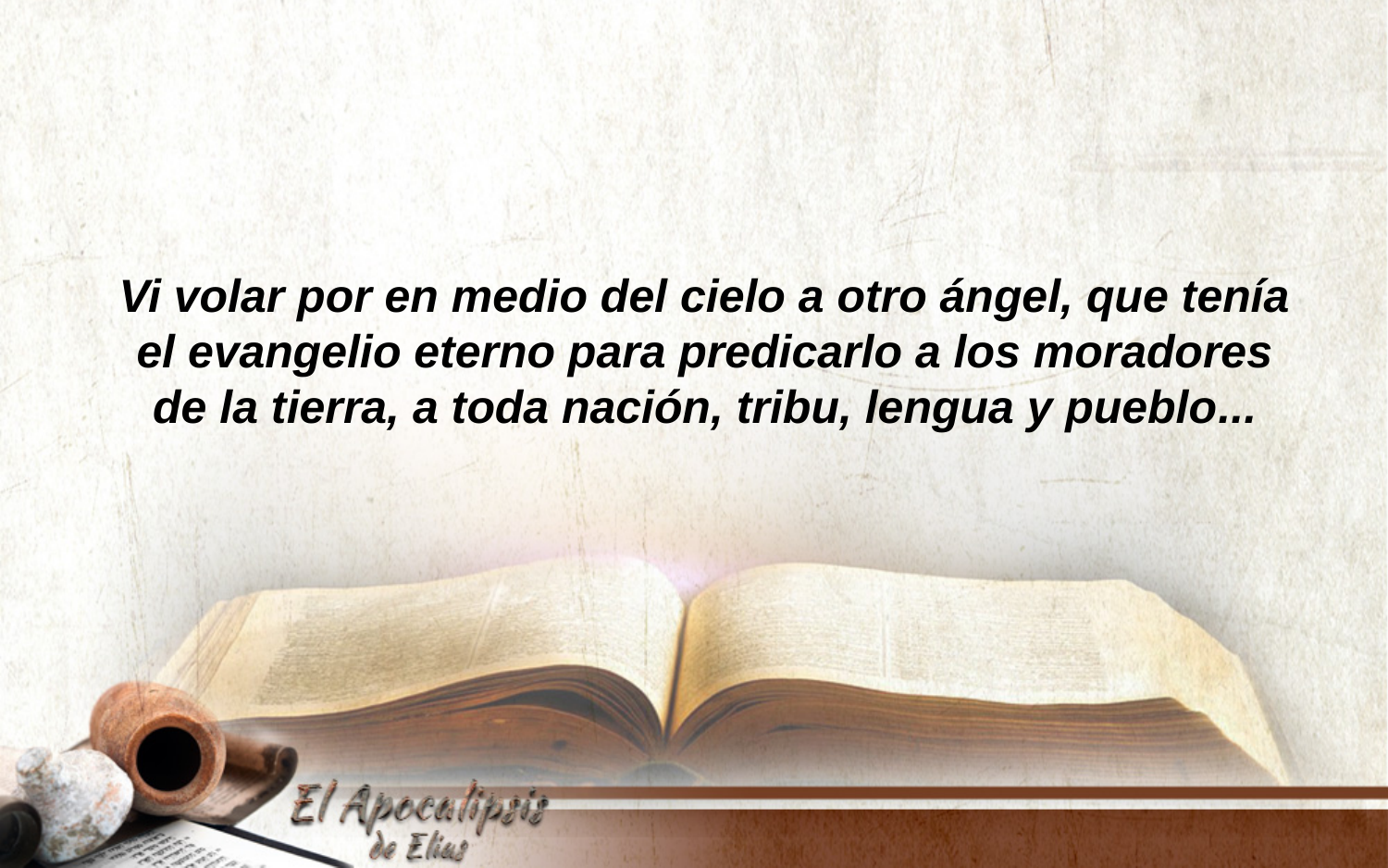

Vi volar por en medio del cielo a otro ángel, que tenía el evangelio eterno para predicarlo a los moradores de la tierra, a toda nación, tribu, lengua y pueblo...